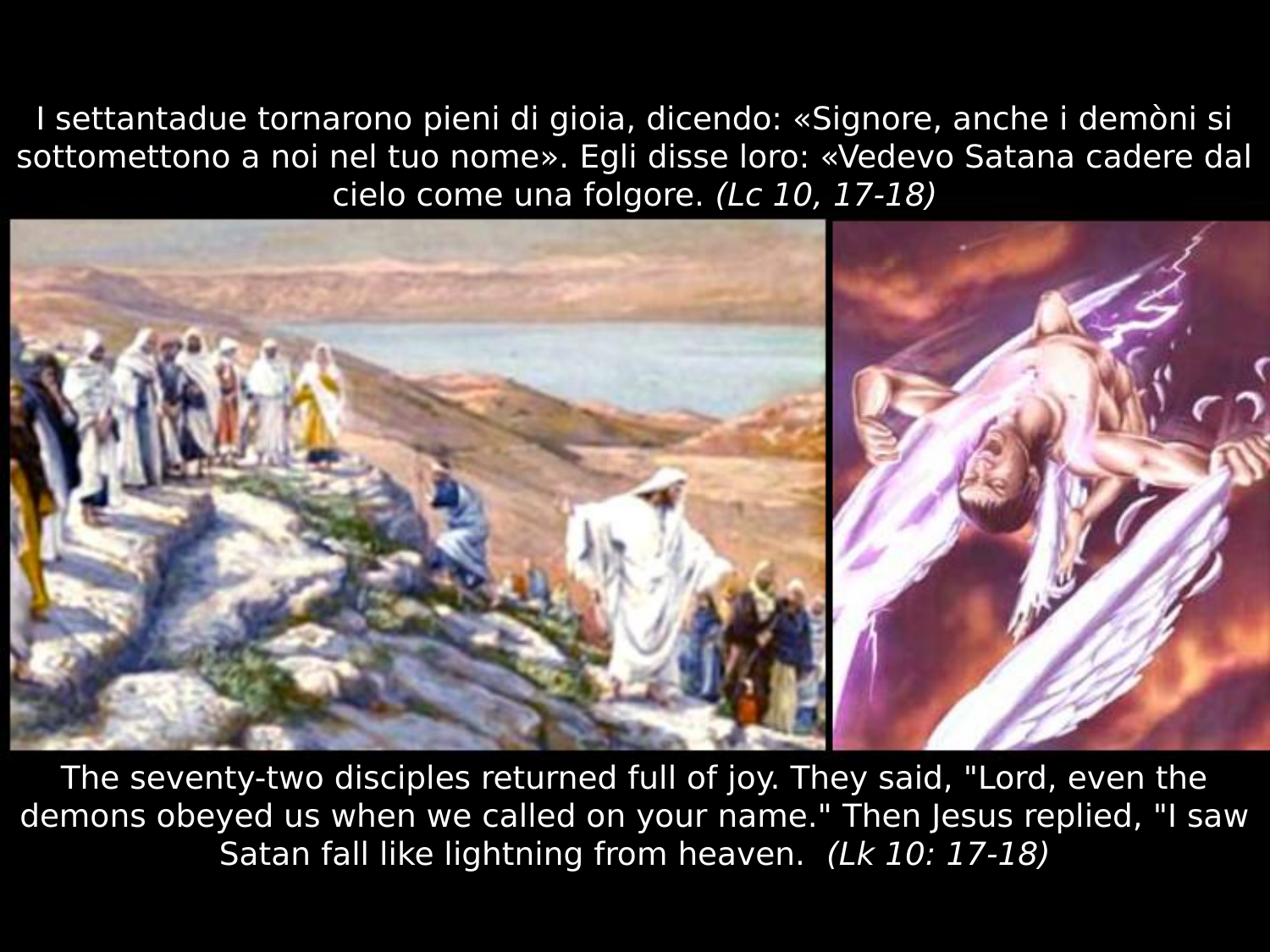

# I settantadue tornarono pieni di gioia, dicendo: «Signore, anche i demòni si sottomettono a noi nel tuo nome». Egli disse loro: «Vedevo Satana cadere dal cielo come una folgore. (Lc 10, 17-18)
The seventy-two disciples returned full of joy. They said, "Lord, even the demons obeyed us when we called on your name." Then Jesus replied, "I saw Satan fall like lightning from heaven.  (Lk 10: 17-18)